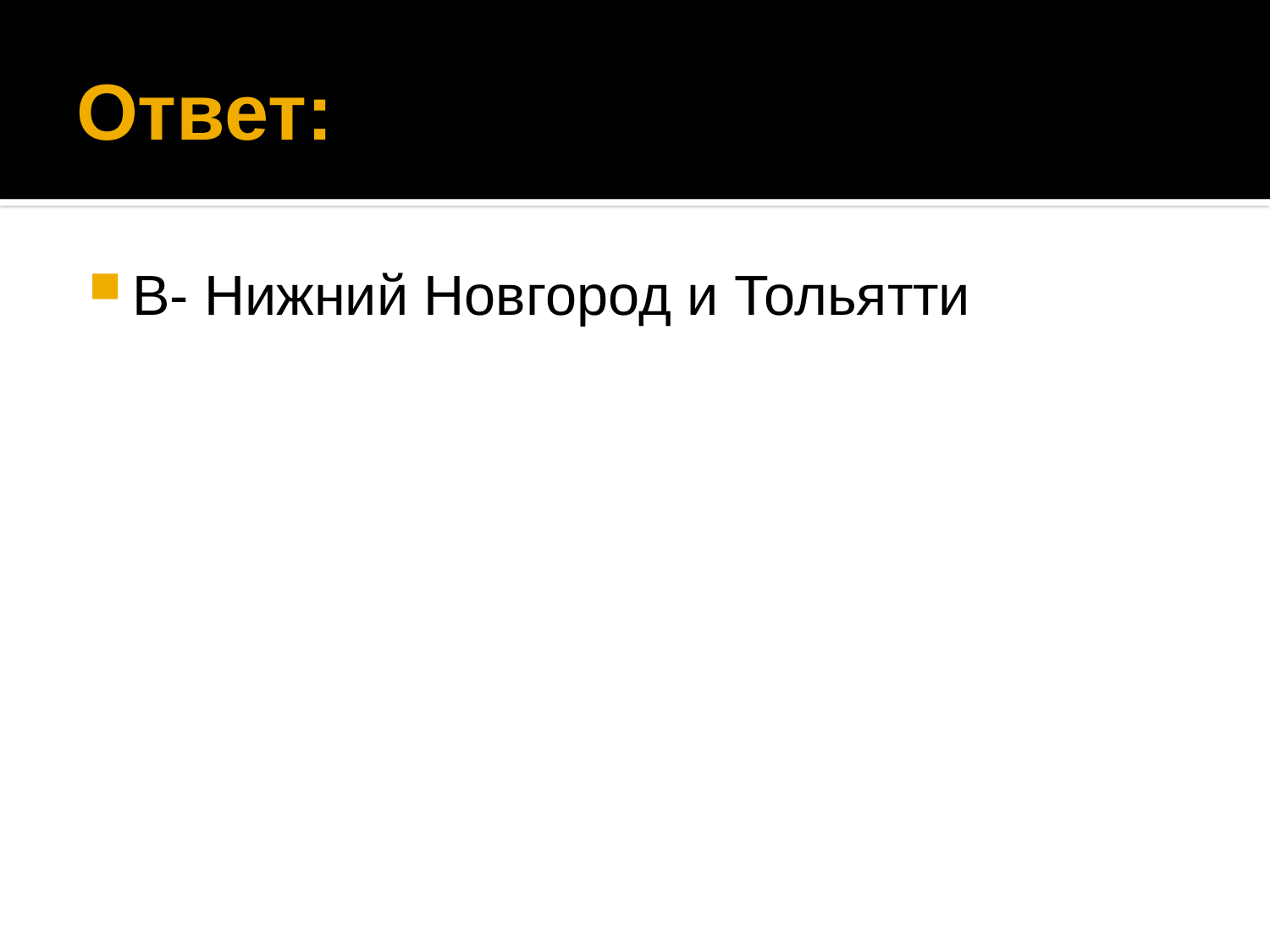

# Ответ:
В- Нижний Новгород и Тольятти